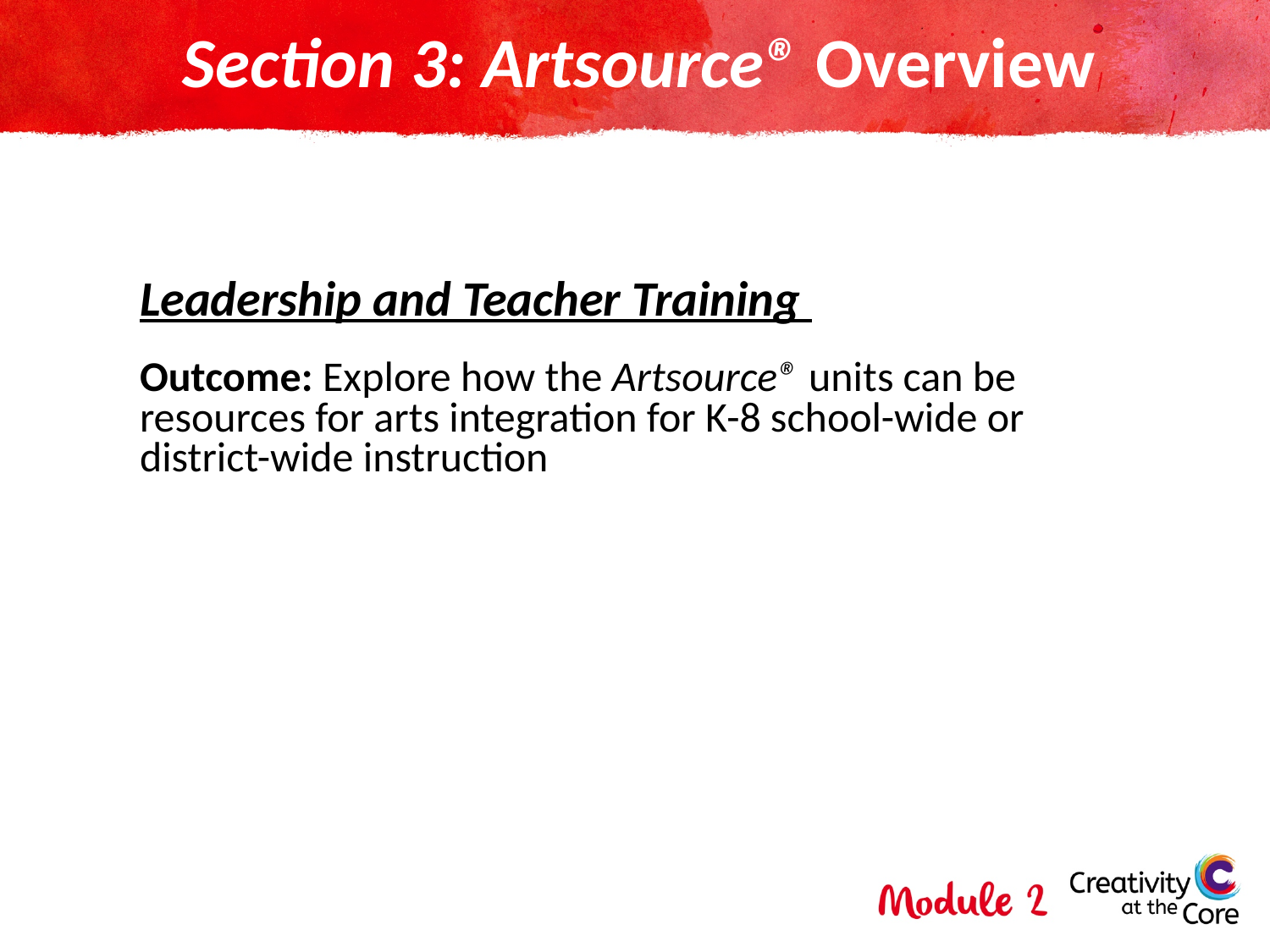

# Section 3: Artsource® Overview

Leadership and Teacher Training

Outcome: Explore how the Artsource® units can be resources for arts integration for K-8 school-wide or   district-wide instruction